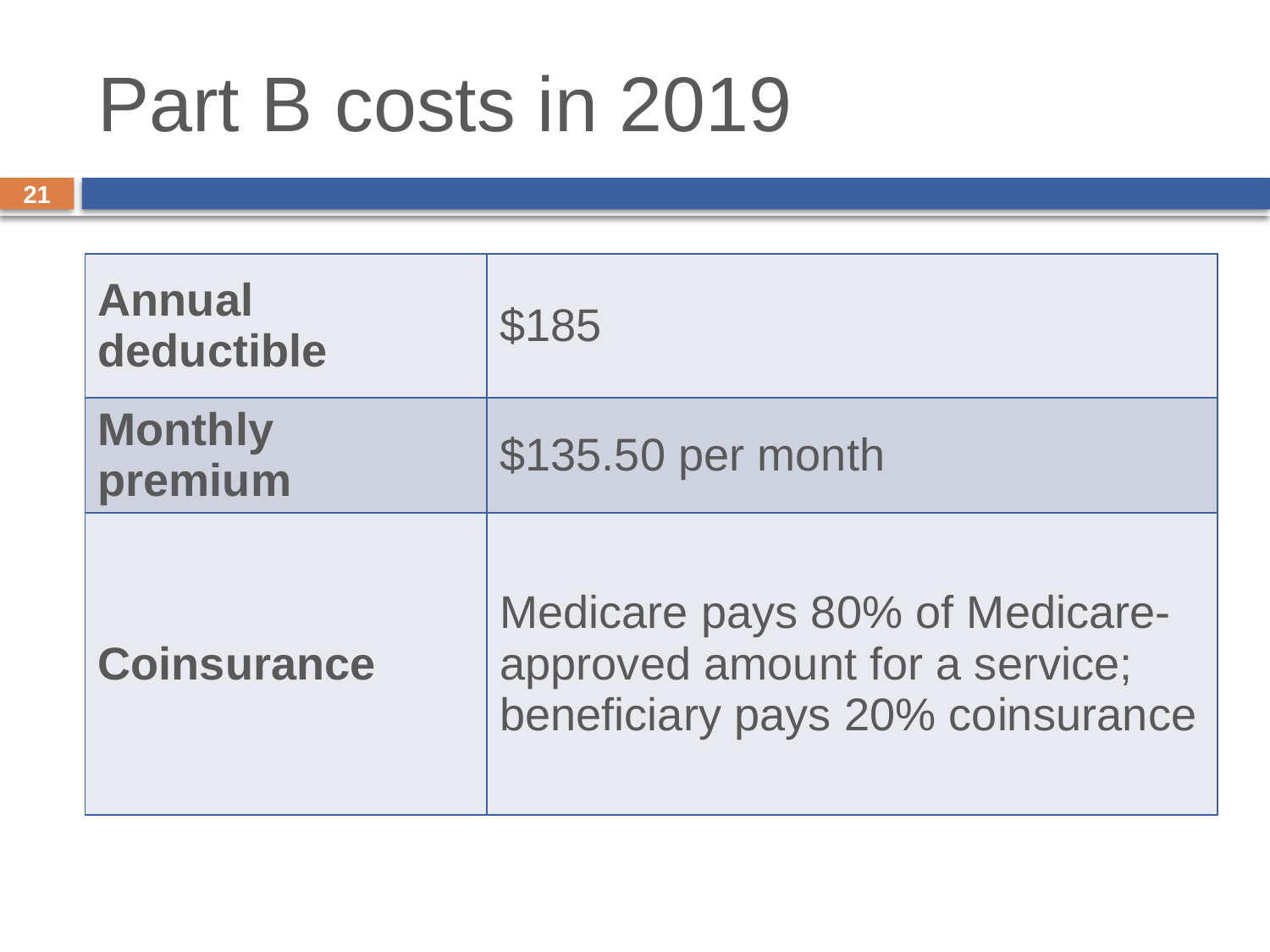

# Part B costs in 2019
21
| Annual deductible | $185 |
| --- | --- |
| Monthly premium | $135.50 per month |
| Coinsurance | Medicare pays 80% of Medicare-approved amount for a service; beneficiary pays 20% coinsurance |